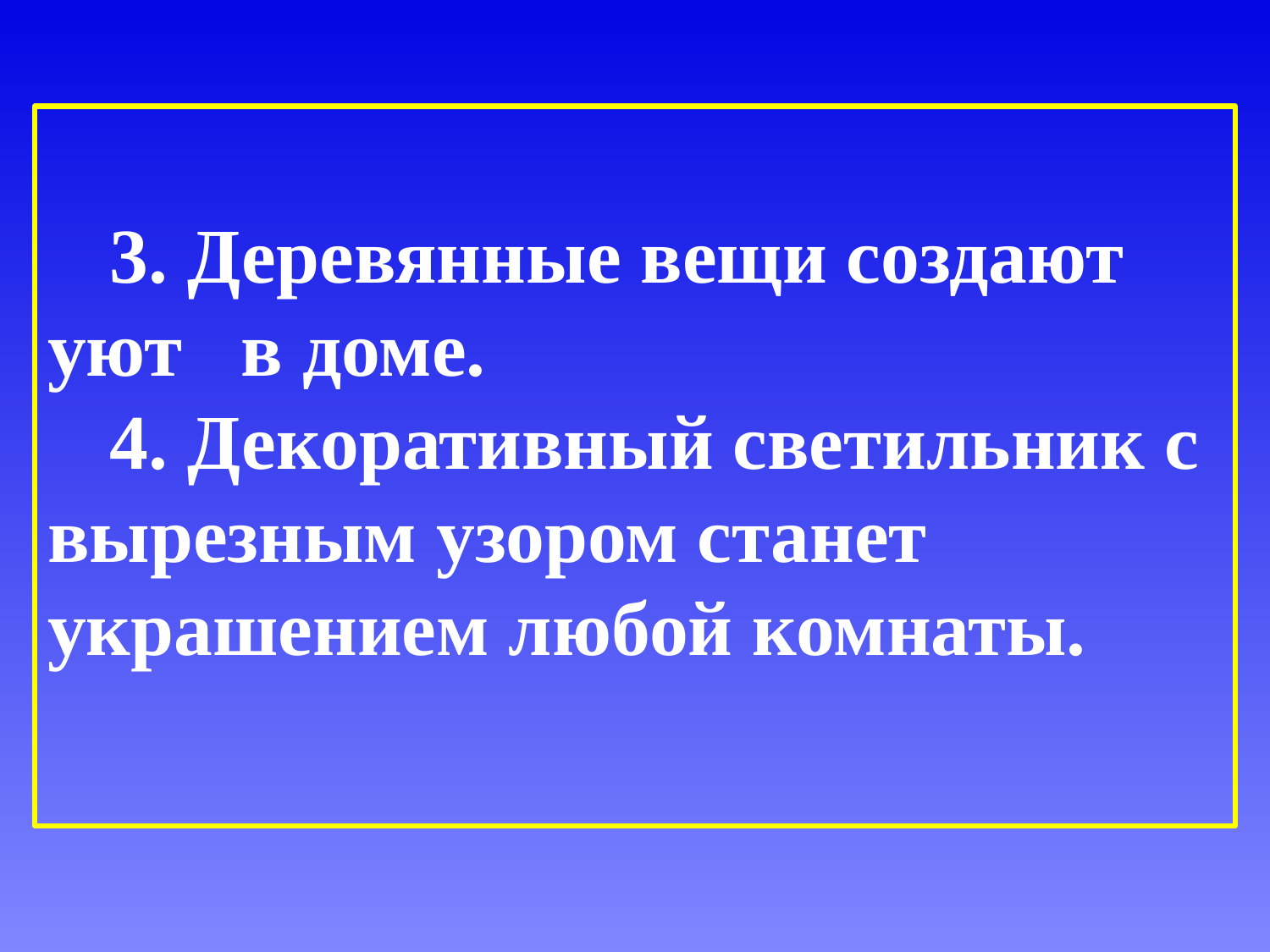

#

3. Деревянные вещи создают уют   в доме.
4. Декоративный светильник с вырезным узором станет украшением любой комнаты.